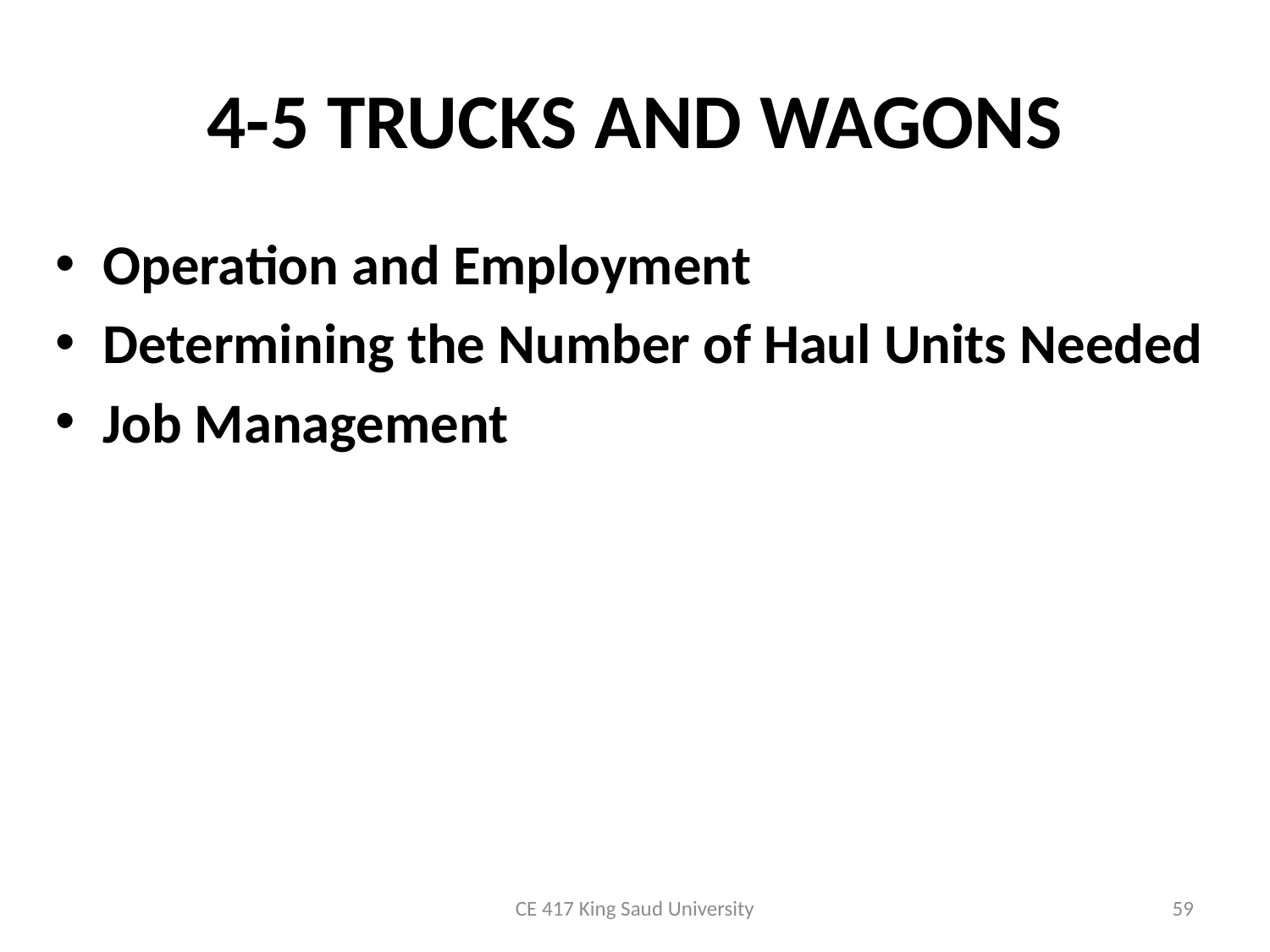

# 4-5 TRUCKS AND WAGONS
Operation and Employment
Determining the Number of Haul Units Needed
Job Management

CE 417 King Saud University
59